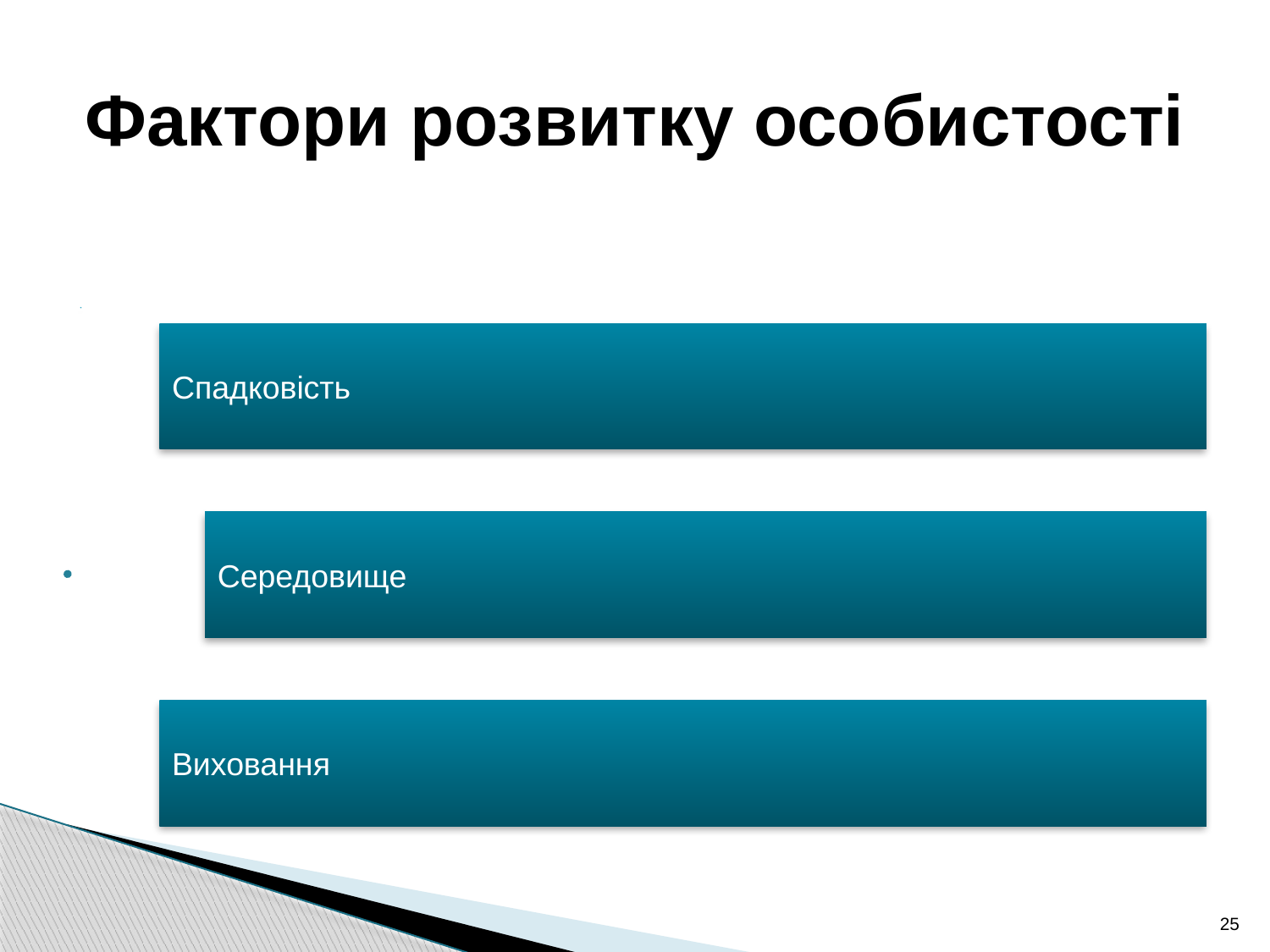

# Фактори розвитку особистості
Спадковість
Середовище
Виховання
25